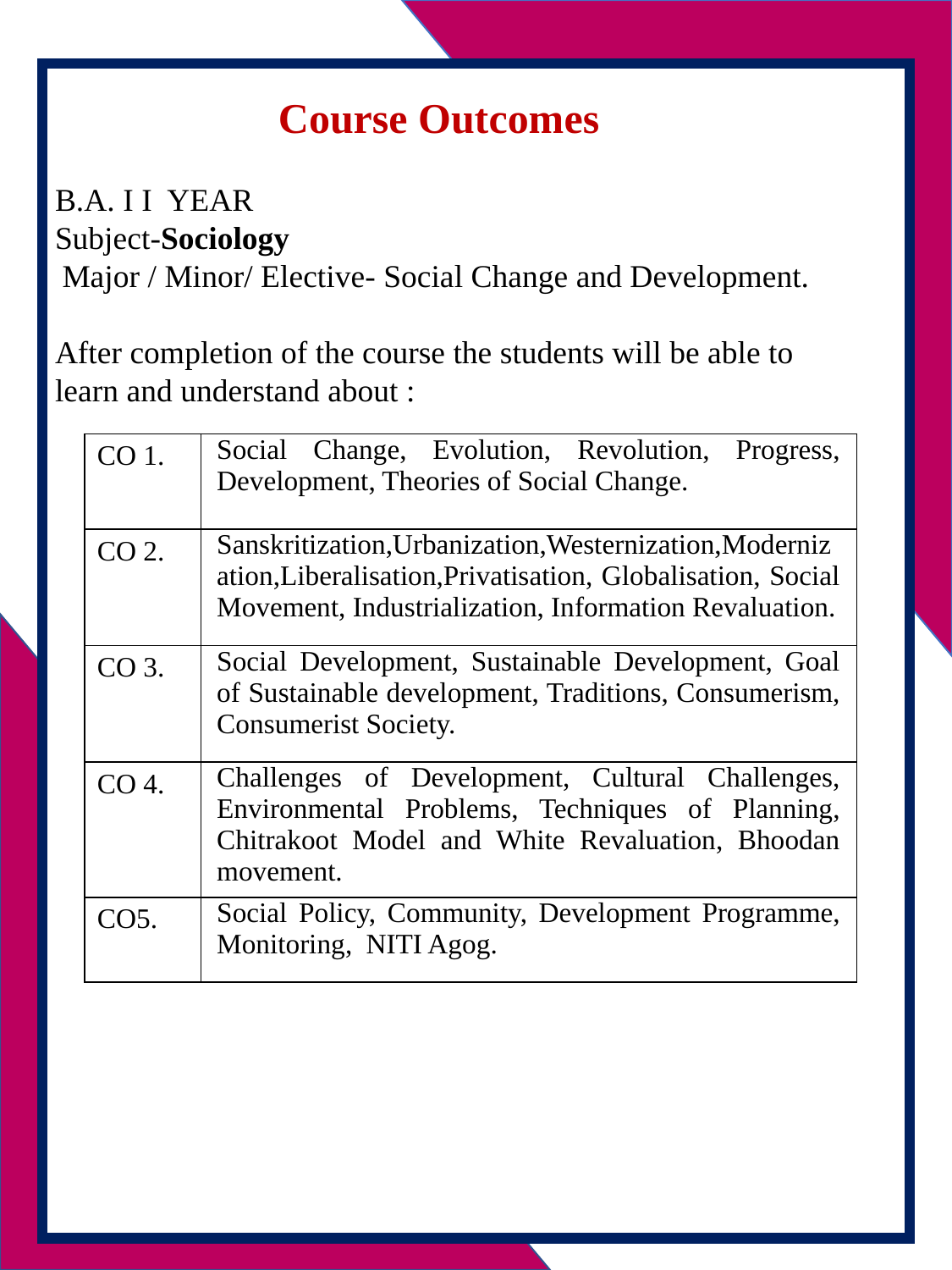

Course Outcomes

B.A. I I  YEAR
Subject-Sociology
 Major / Minor/ Elective- Social Change and Development.

After completion of the course the students will be able to learn and understand about :

| CO 1. | Social Change, Evolution, Revolution, Progress, Development, Theories of Social Change. |
| --- | --- |
| CO 2. | Sanskritization,Urbanization,Westernization,Modernization,Liberalisation,Privatisation, Globalisation, Social Movement, Industrialization, Information Revaluation. |
| CO 3. | Social Development, Sustainable Development, Goal of Sustainable development, Traditions, Consumerism, Consumerist Society. |
| CO 4. | Challenges of Development, Cultural Challenges, Environmental Problems, Techniques of Planning, Chitrakoot Model and White Revaluation, Bhoodan movement. |
| CO5. | Social Policy, Community, Development Programme, Monitoring, NITI Agog. |